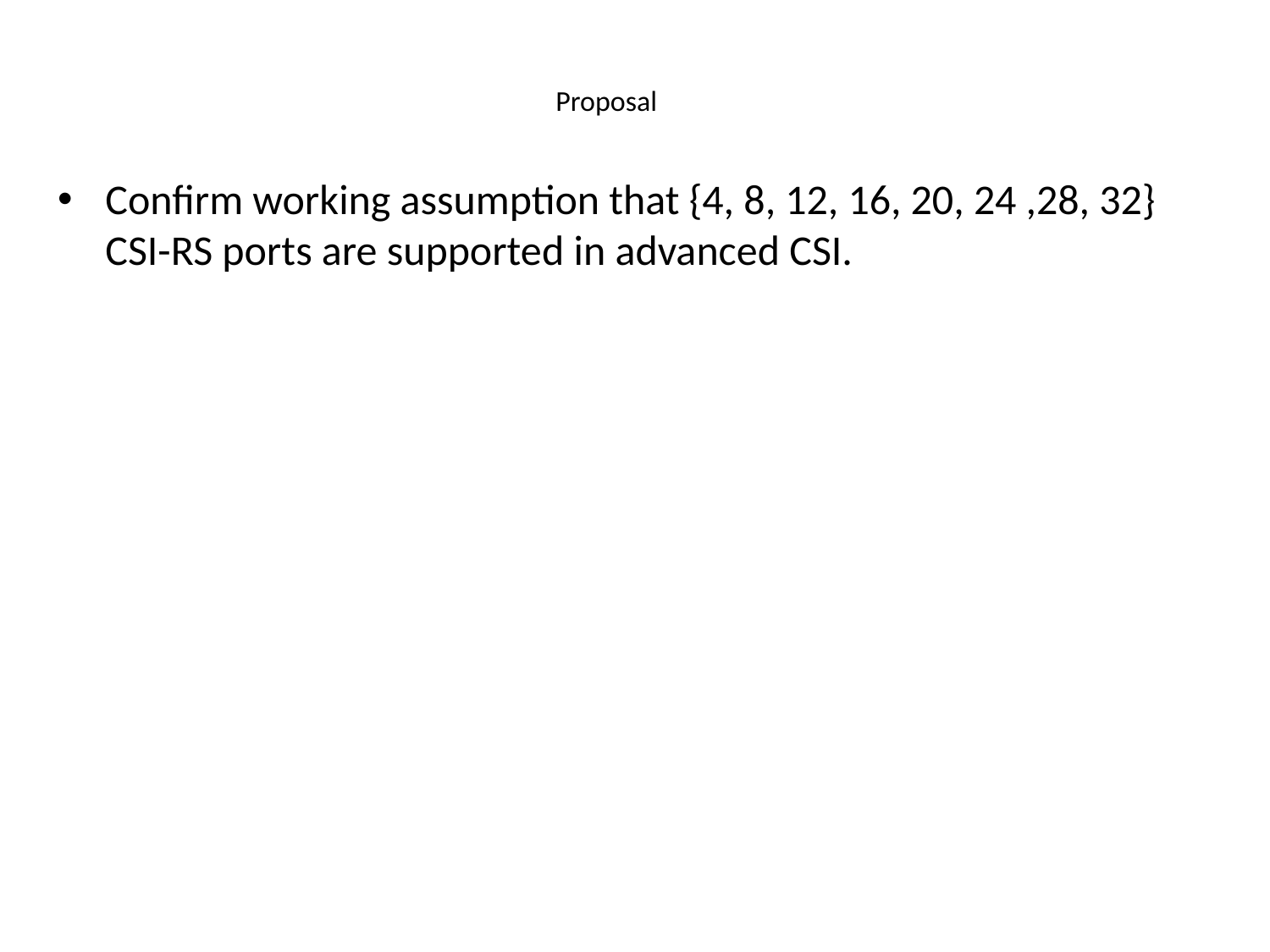

# Proposal
Confirm working assumption that {4, 8, 12, 16, 20, 24 ,28, 32} CSI-RS ports are supported in advanced CSI.